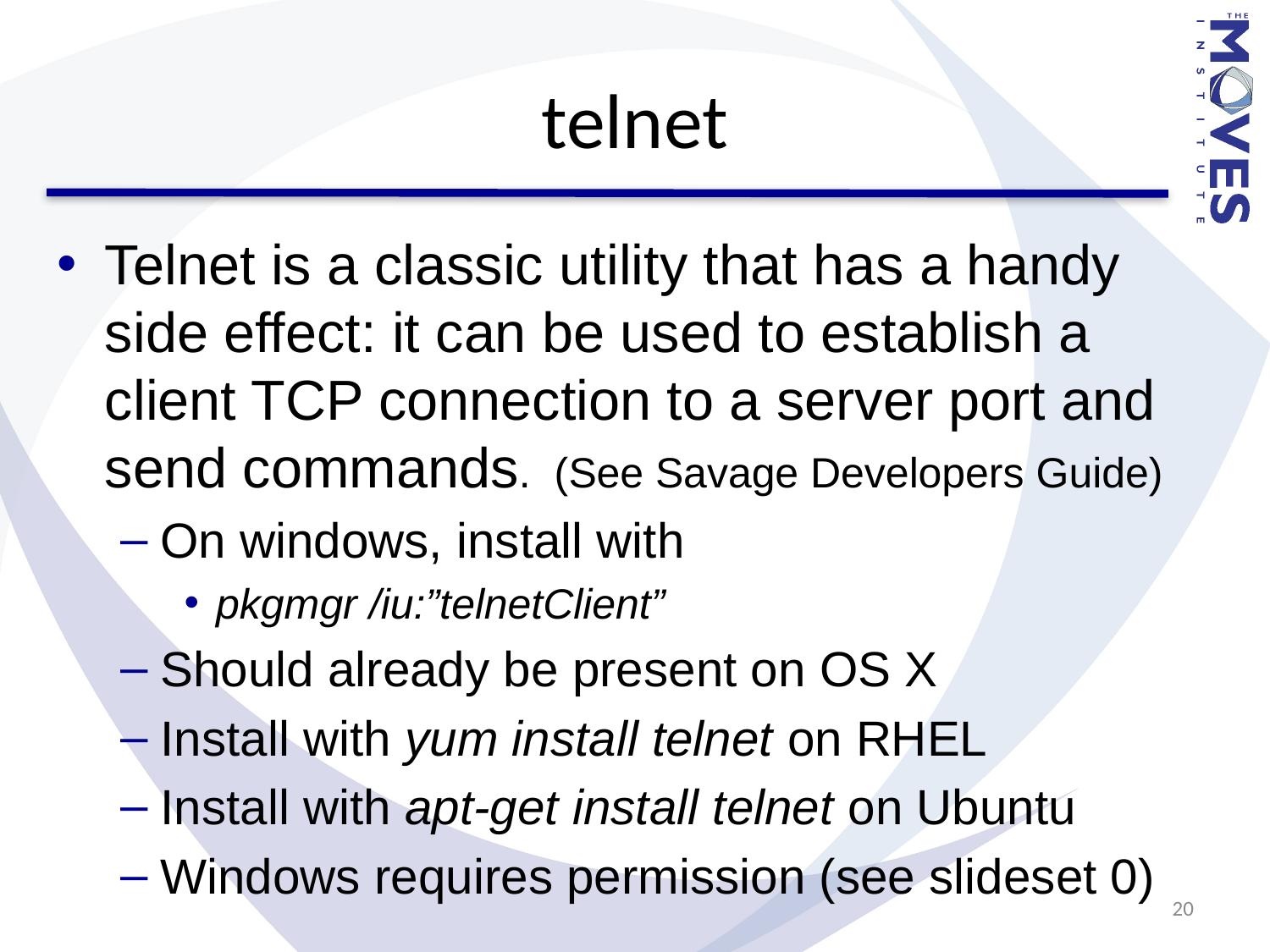

# telnet
Telnet is a classic utility that has a handy side effect: it can be used to establish a client TCP connection to a server port and send commands.  (See Savage Developers Guide)
On windows, install with
pkgmgr /iu:”telnetClient”
Should already be present on OS X
Install with yum install telnet on RHEL
Install with apt-get install telnet on Ubuntu
Windows requires permission (see slideset 0)
20